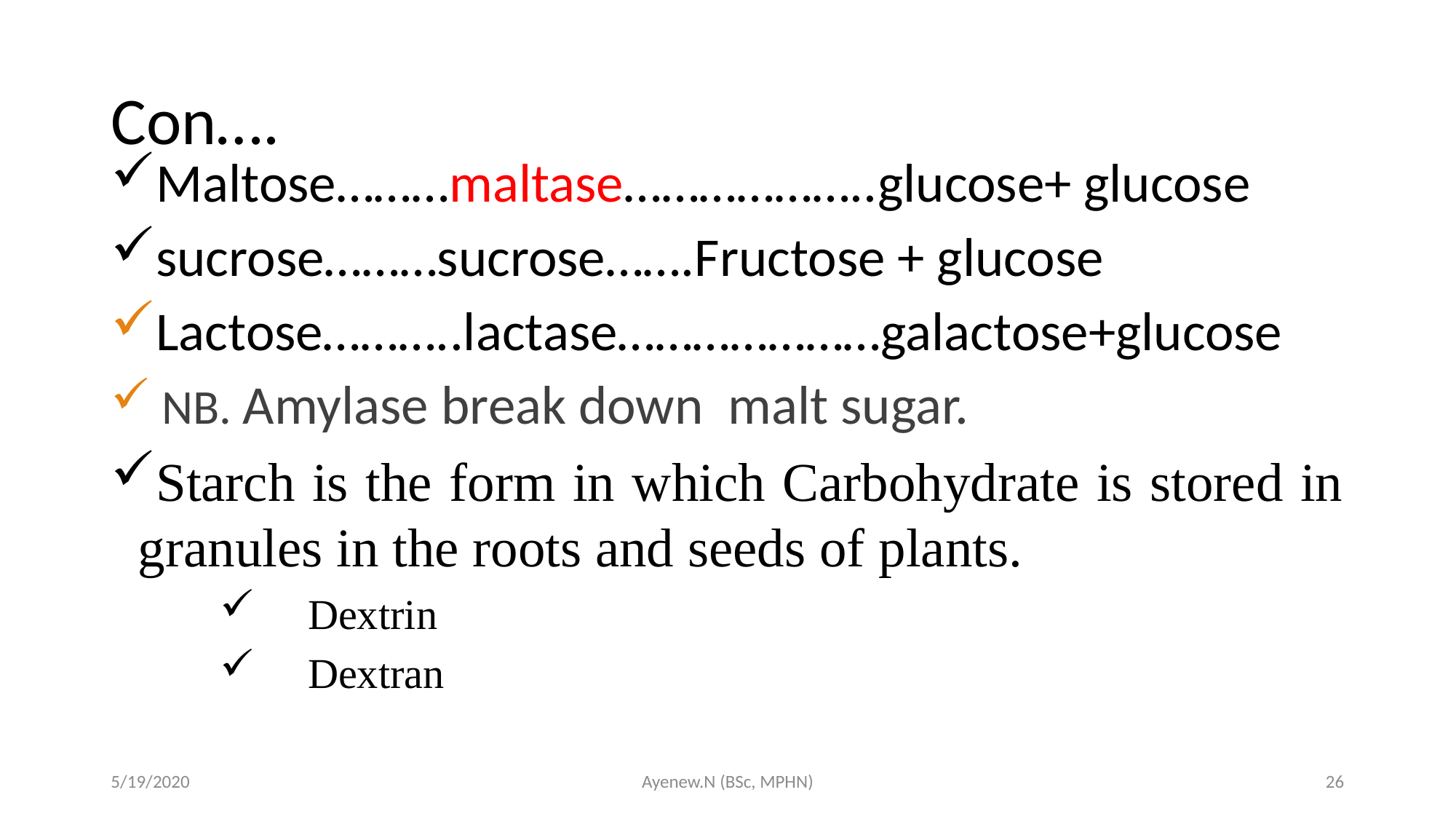

# Con….
Maltose………maltase………………..glucose+ glucose
sucrose………sucrose…….Fructose + glucose
Lactose………..lactase…………………galactose+glucose
 NB. Amylase break down  malt sugar.
Starch is the form in which Carbohydrate is stored in granules in the roots and seeds of plants.
     Dextrin
     Dextran

5/19/2020
Ayenew.N (BSc, MPHN)
26